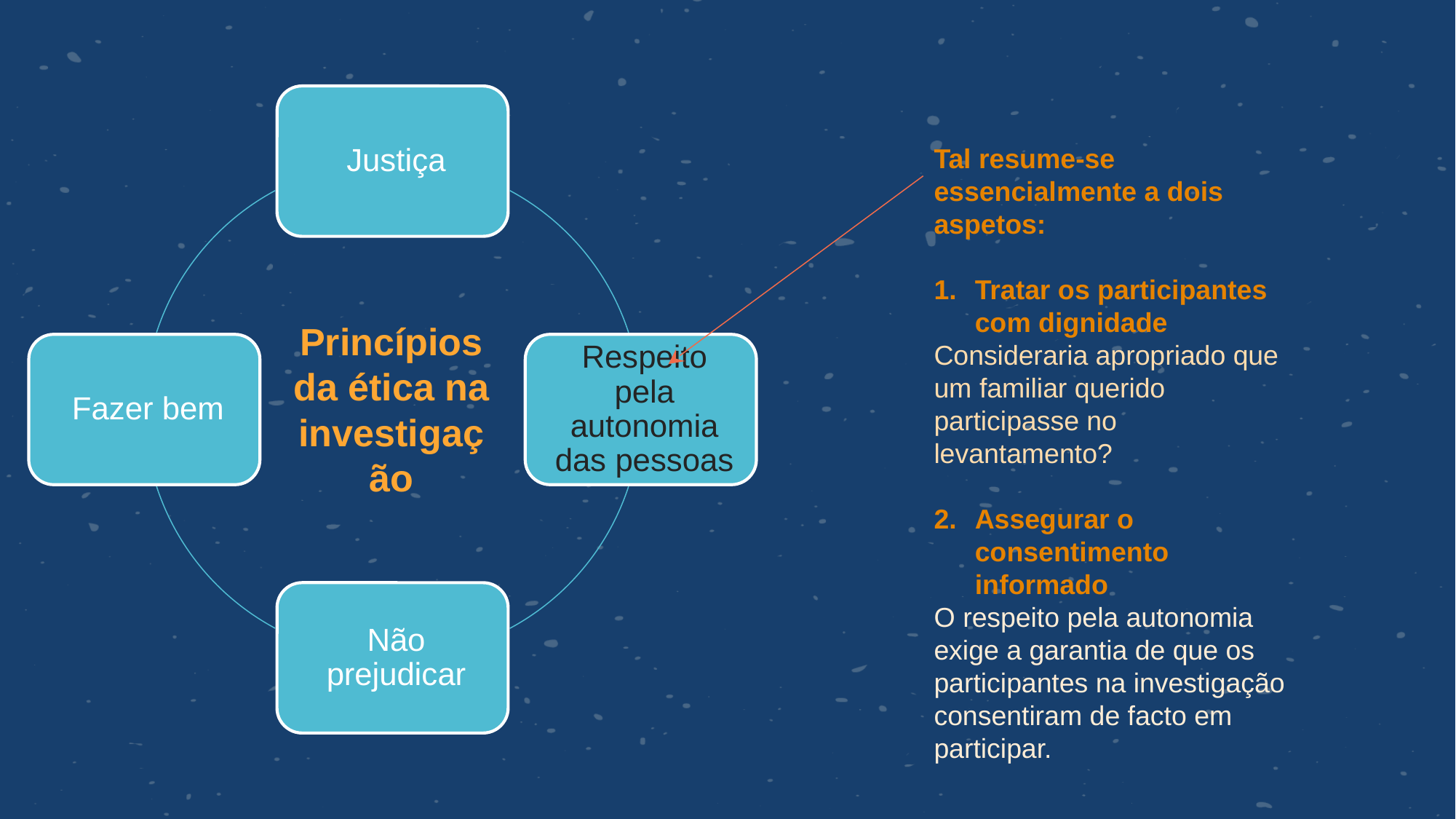

Justiça
Respeito pela autonomia das pessoas
Não prejudicar
Fazer bem
Tal resume-se essencialmente a dois aspetos:

Tratar os participantes com dignidade
Consideraria apropriado que um familiar querido participasse no levantamento?

Assegurar o consentimento informado
O respeito pela autonomia exige a garantia de que os participantes na investigação consentiram de facto em participar.
Princípios da ética na investigação